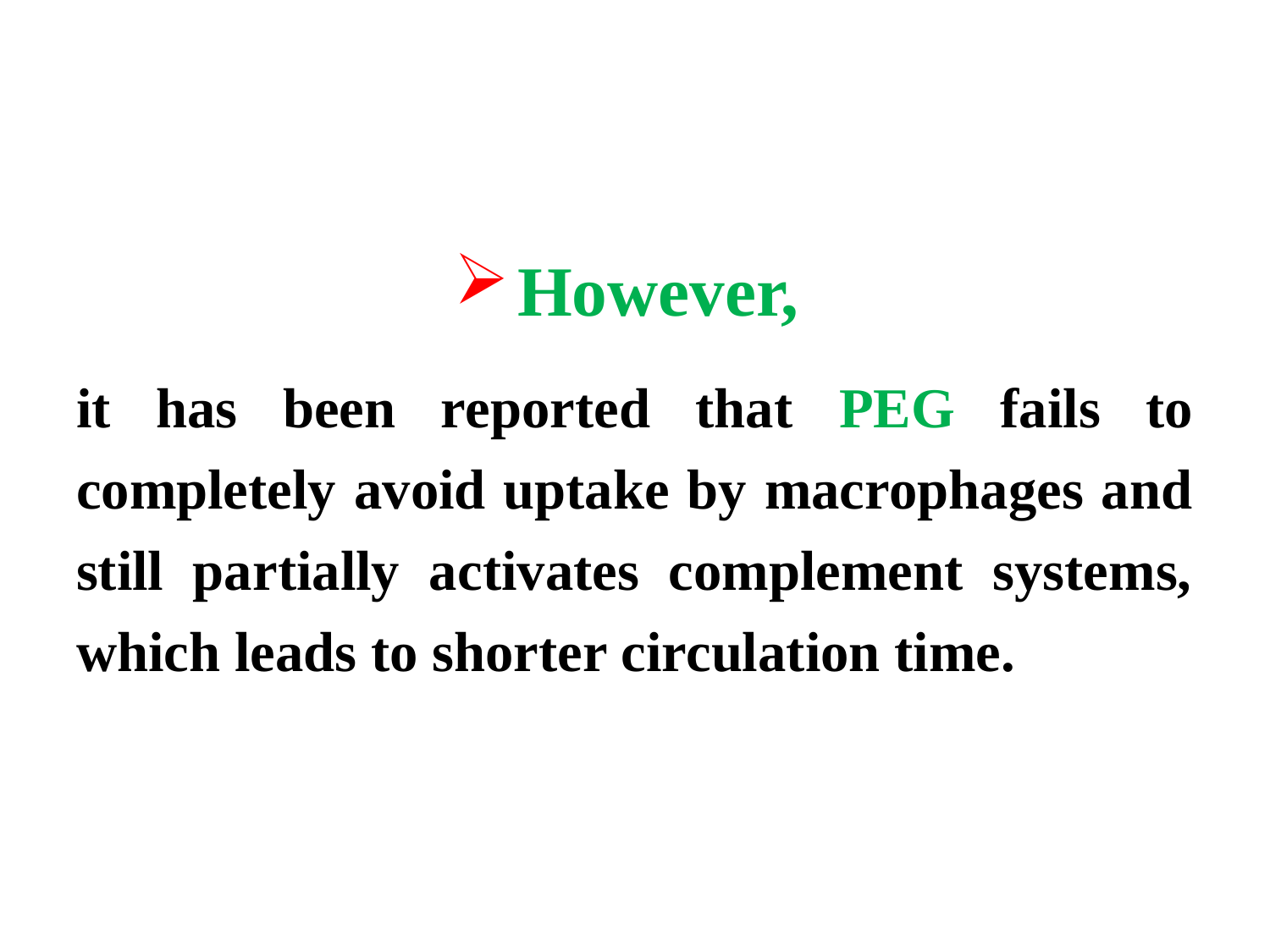

#
However,
it has been reported that PEG fails to completely avoid uptake by macrophages and still partially activates complement systems, which leads to shorter circulation time.